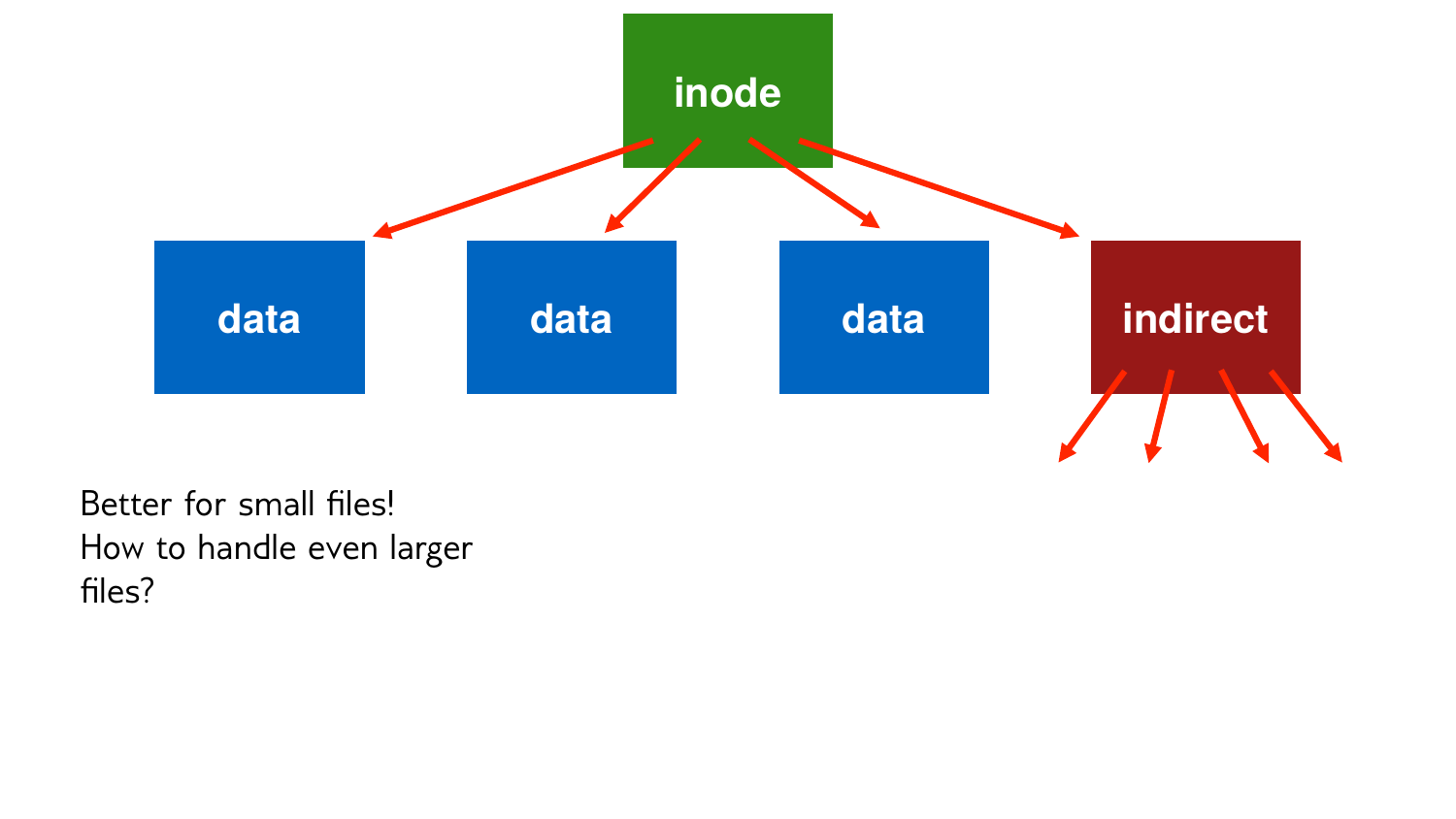

inode

data
data
data
indirect

Better for small files!
How to handle even larger files?